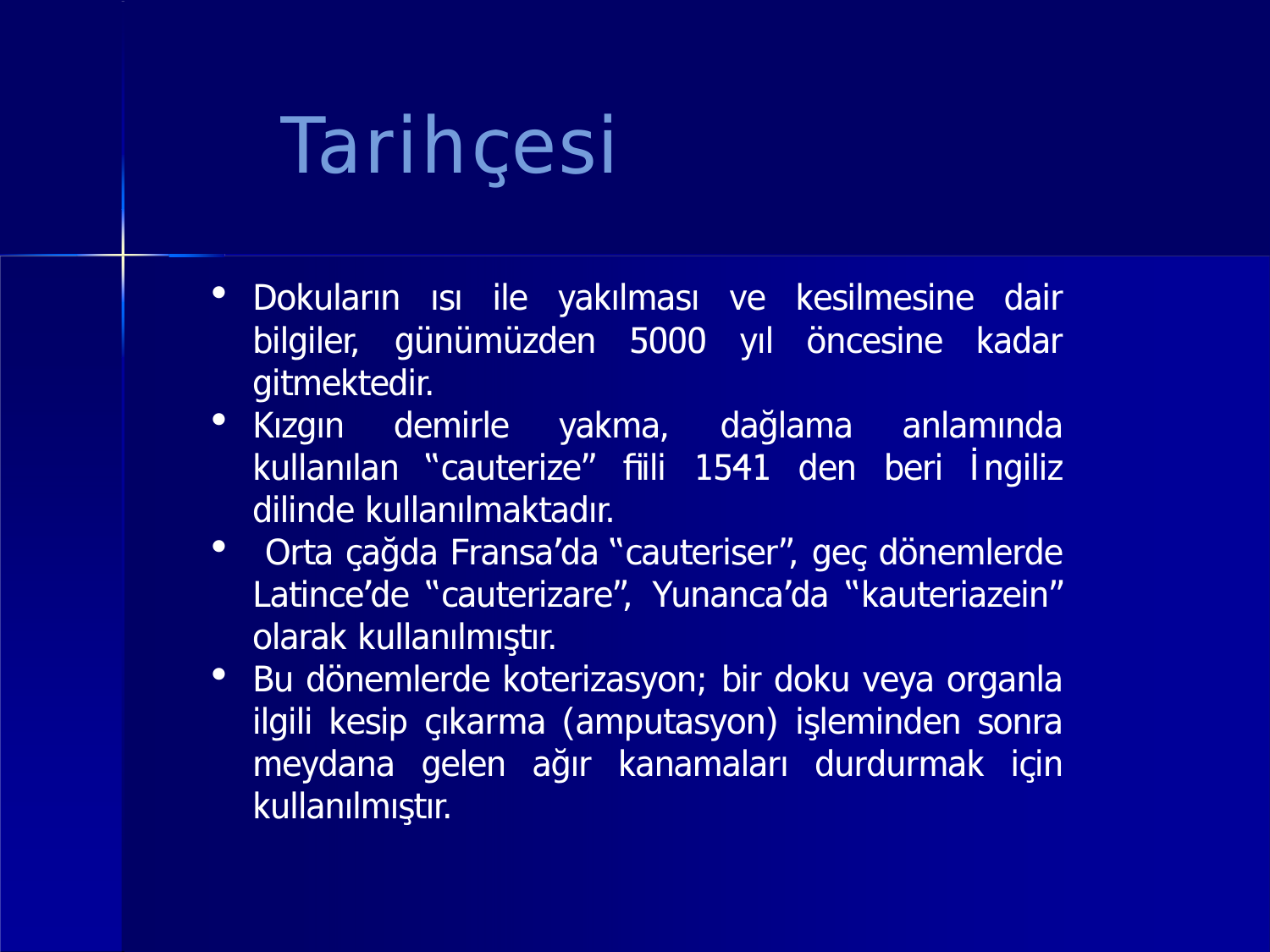

# Tarihçesi
Dokuların ısı ile yakılması ve kesilmesine dair bilgiler, günümüzden 5000 yıl öncesine kadar gitmektedir.
Kızgın demirle yakma, dağlama anlamında kullanılan “cauterize” fiili 1541 den beri İngiliz dilinde kullanılmaktadır.
 Orta çağda Fransa’da “cauteriser”, geç dönemlerde Latince’de “cauterizare”, Yunanca’da “kauteriazein” olarak kullanılmıştır.
Bu dönemlerde koterizasyon; bir doku veya organla ilgili kesip çıkarma (amputasyon) işleminden sonra meydana gelen ağır kanamaları durdurmak için kullanılmıştır.